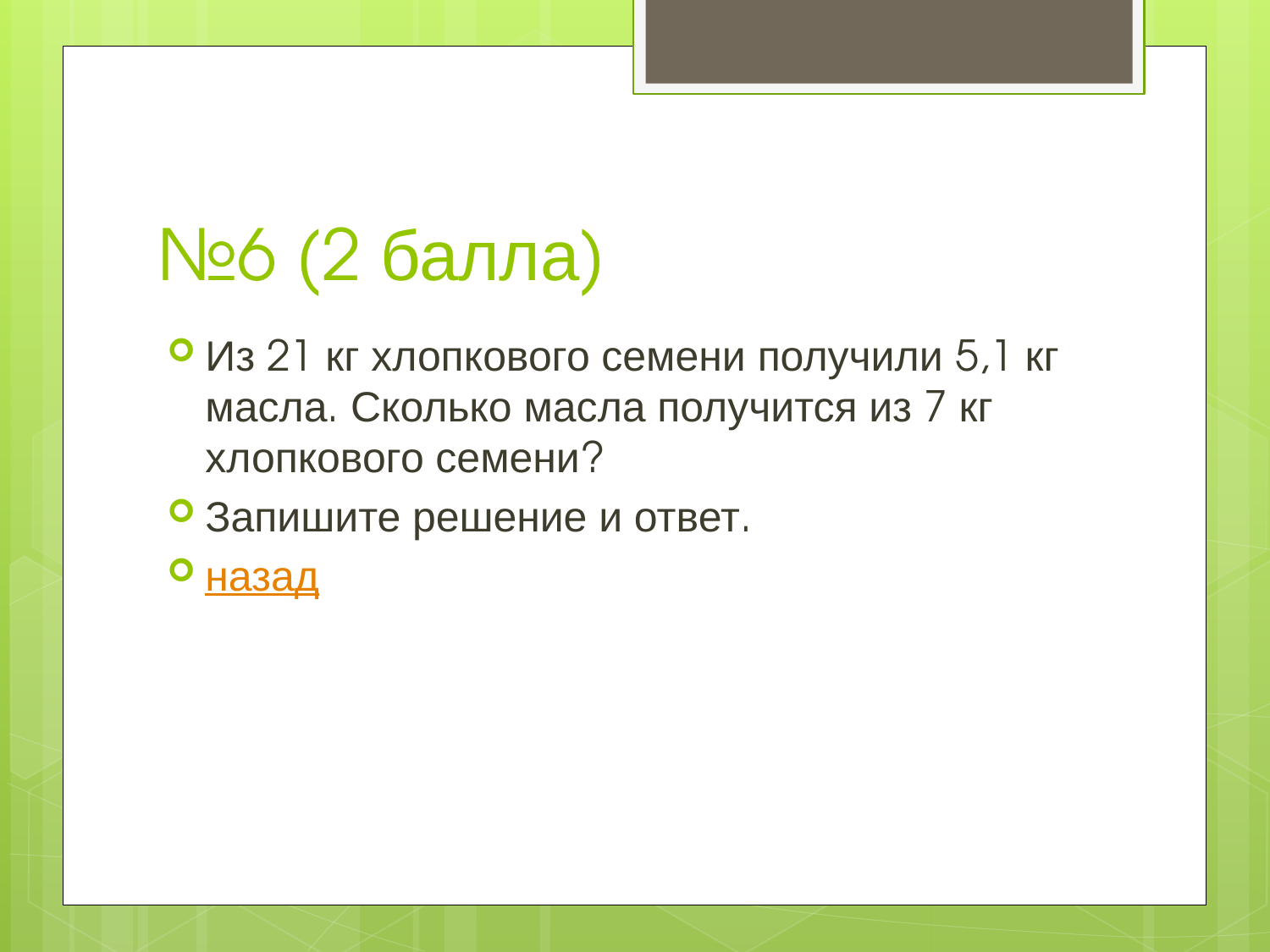

# №6 (2 балла)
Из 21 кг хлопкового семени получили 5,1 кг масла. Сколько масла получится из 7 кг хлопкового семени?
Запишите решение и ответ.
назад